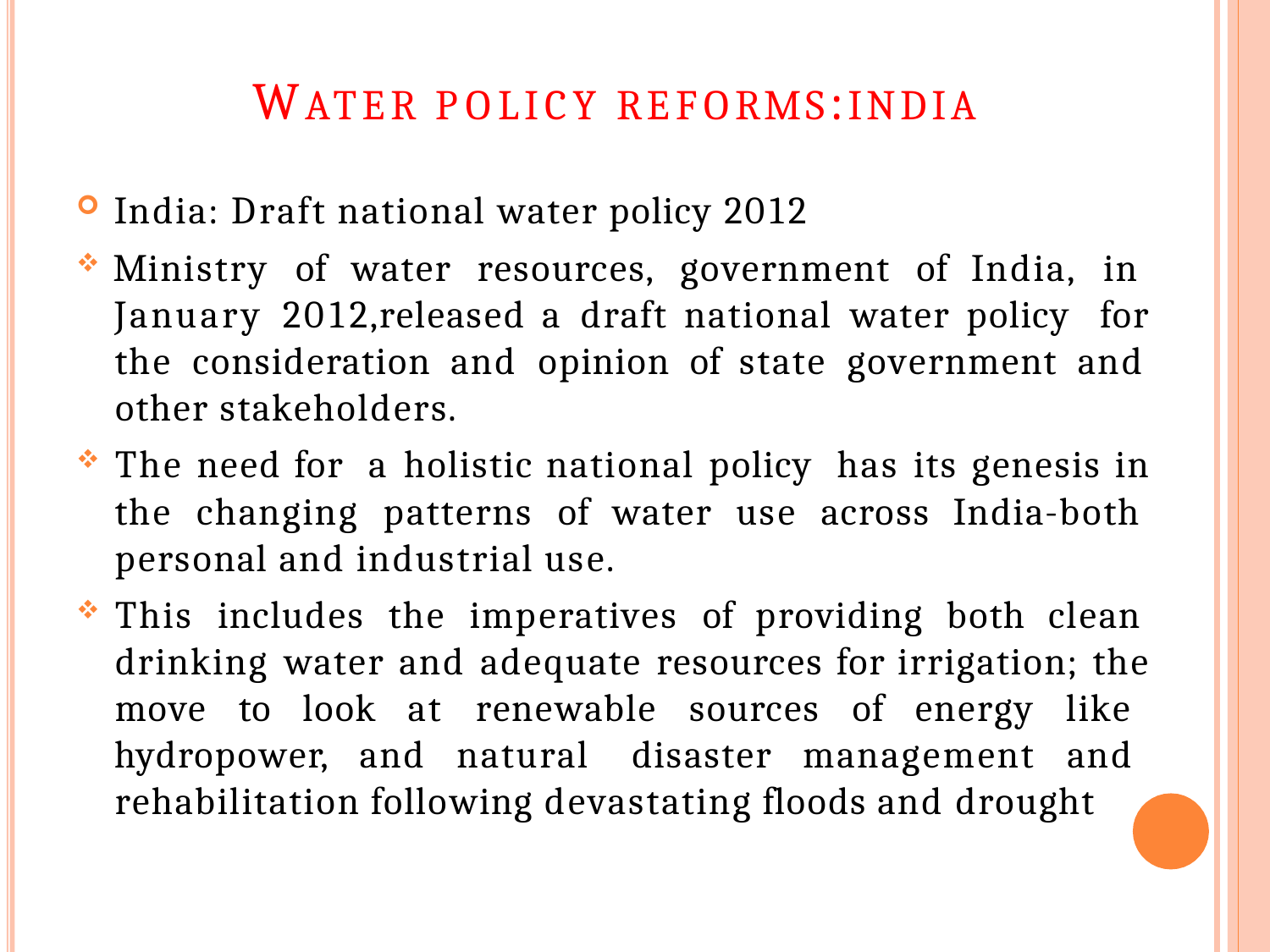

# WATER POLICY REFORMS:INDIA
India: Draft national water policy 2012
Ministry of water resources, government of India, in  January 2012,released a draft national water policy  for  the consideration and opinion of state government and  other stakeholders.
The need for  a holistic national policy  has its genesis in  the changing patterns of water use across India-both  personal and industrial use.
This includes the imperatives of providing both clean  drinking water and adequate resources for irrigation; the  move to look at renewable sources of energy like  hydropower, and natural disaster management and  rehabilitation following devastating floods and drought